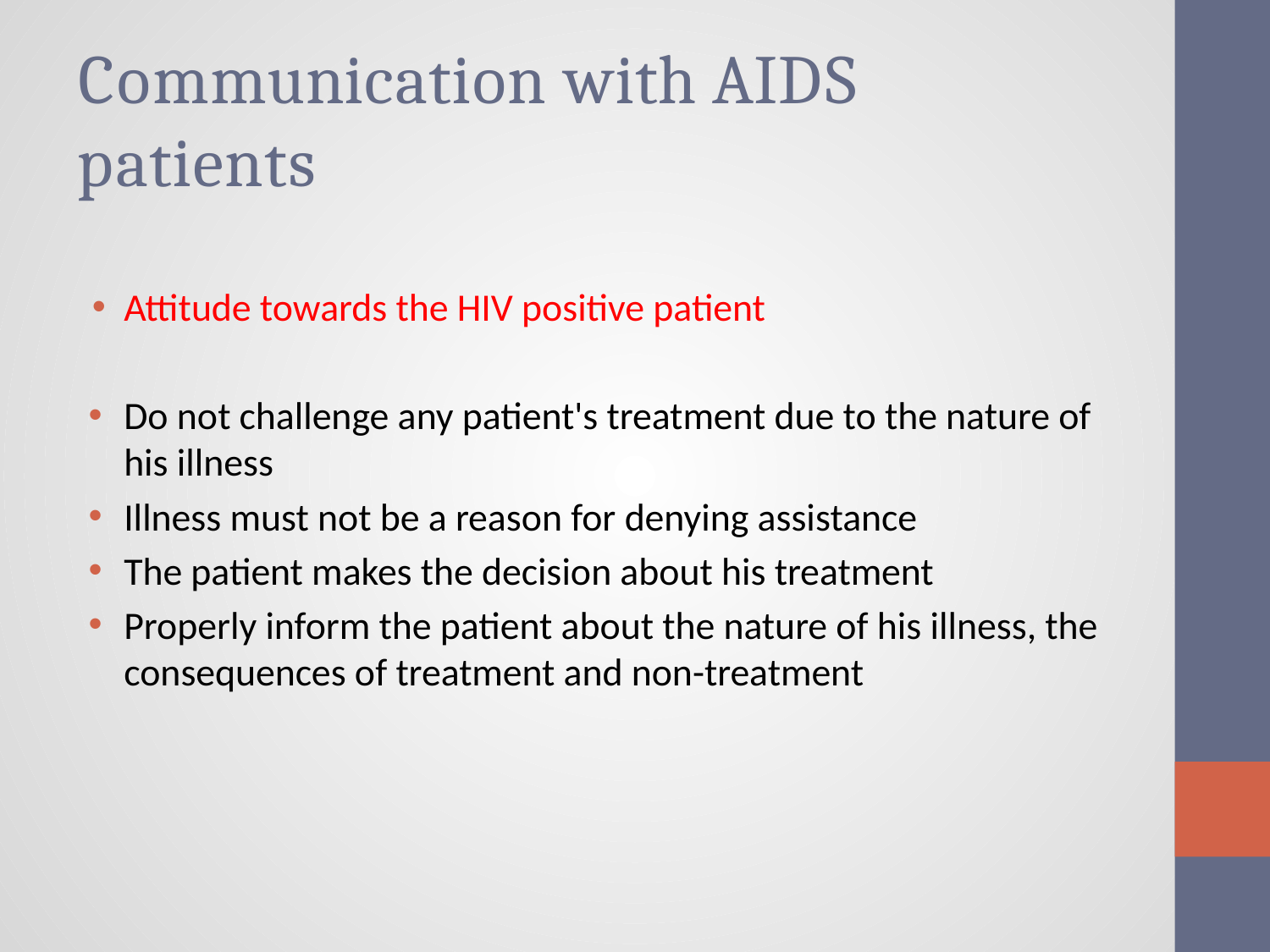

# Communication with AIDS patients

Attitude towards the HIV positive patient

Do not challenge any patient's treatment due to the nature of his illness
Illness must not be a reason for denying assistance
The patient makes the decision about his treatment
Properly inform the patient about the nature of his illness, the consequences of treatment and non-treatment